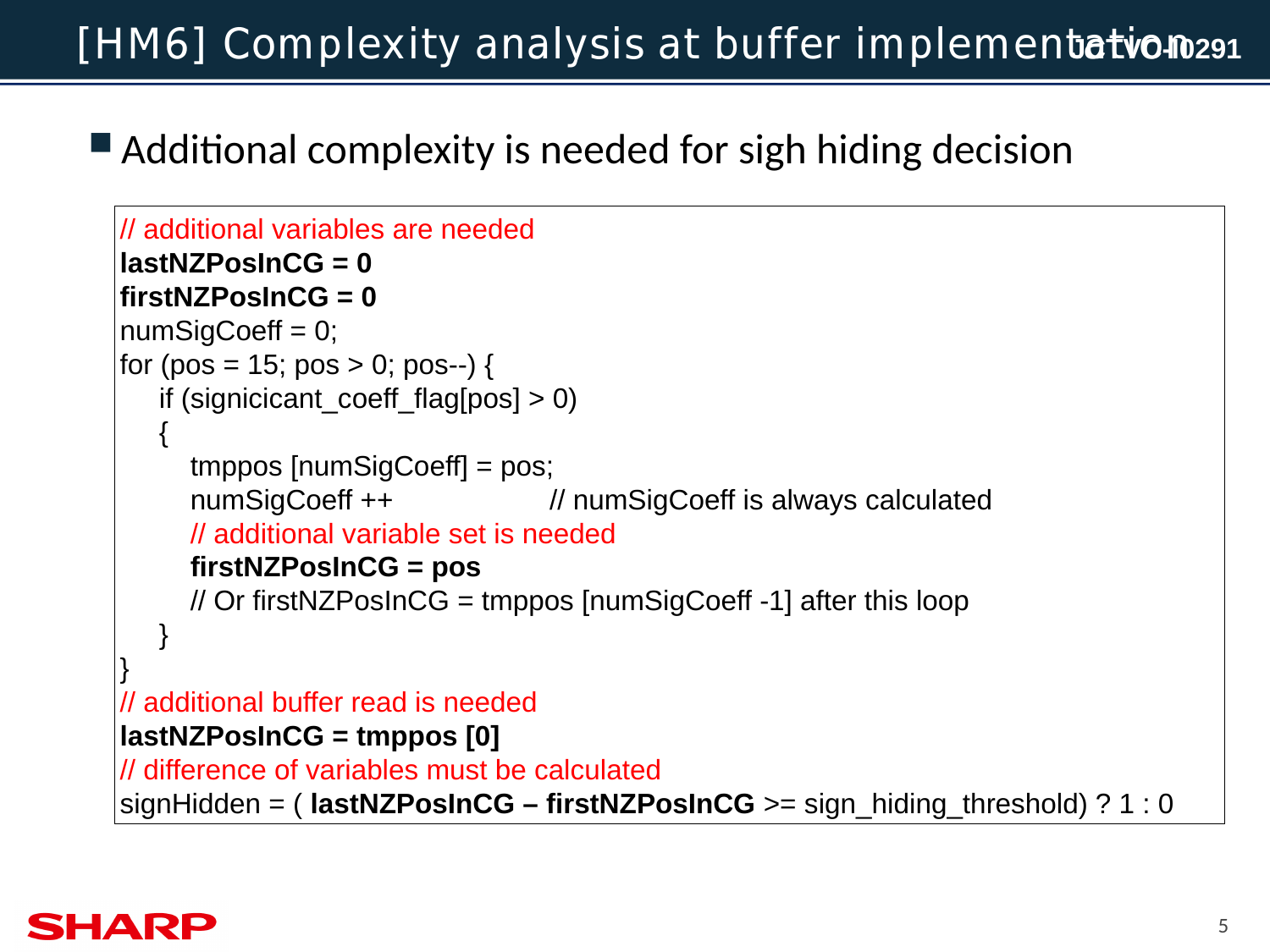

# [HM6] Complexity analysis at buffer implementation
Additional complexity is needed for sigh hiding decision
// additional variables are needed
lastNZPosInCG = 0
firstNZPosInCG = 0
numSigCoeff = 0;
for (pos = 15; pos > 0; pos--) {
     if (signicicant_coeff_flag[pos] > 0)
     {
         tmppos [numSigCoeff] = pos;
         numSigCoeff ++                    // numSigCoeff is always calculated
         // additional variable set is needed
         firstNZPosInCG = pos
         // Or firstNZPosInCG = tmppos [numSigCoeff -1] after this loop
     }
}
// additional buffer read is needed
lastNZPosInCG = tmppos [0]
// difference of variables must be calculated
signHidden = ( lastNZPosInCG – firstNZPosInCG >= sign_hiding_threshold) ? 1 : 0
5